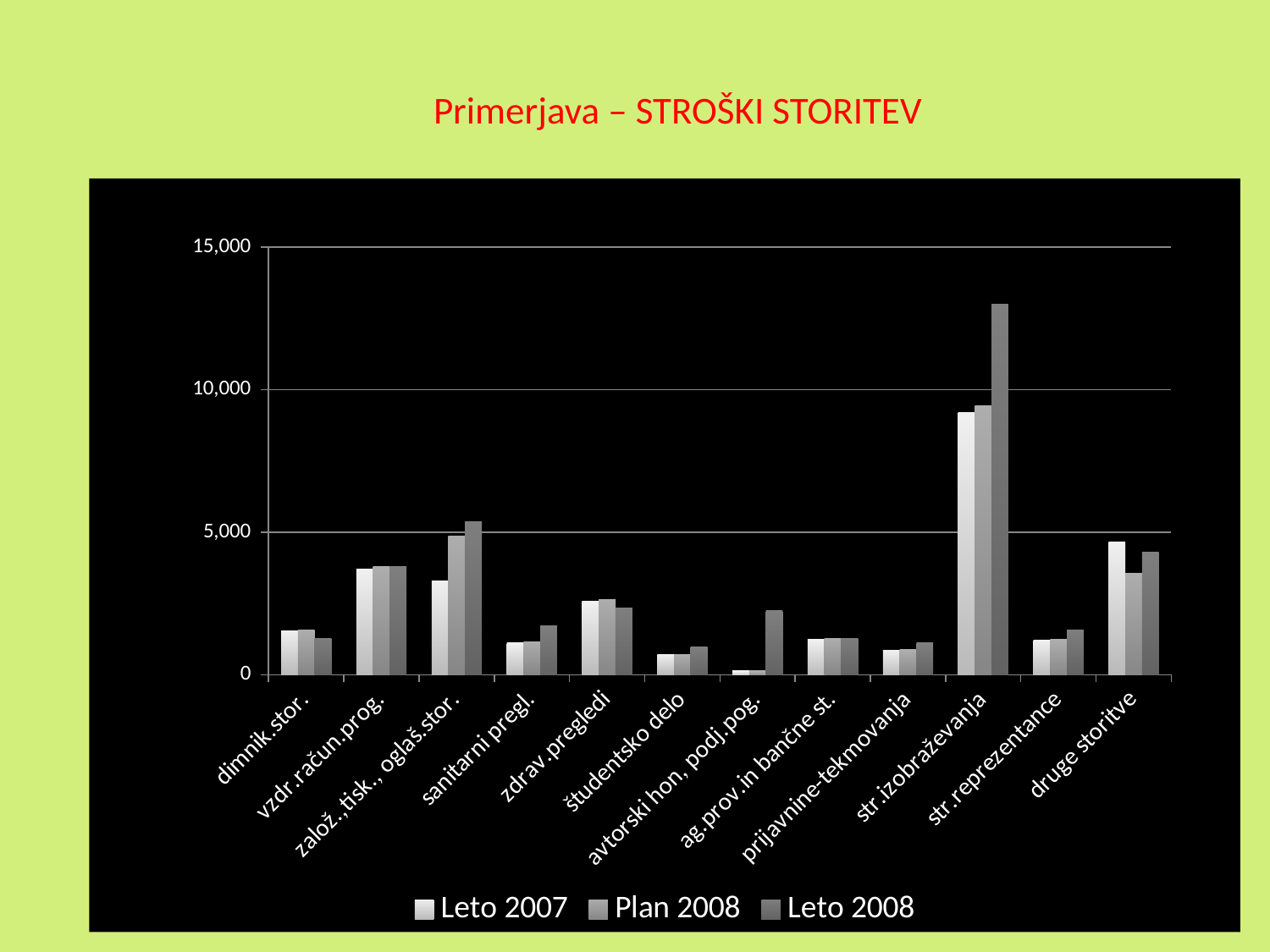

# Primerjava – STROŠKI STORITEV

### Chart

| Category | Leto 2007 | Plan 2008 | Leto 2008 |
|---|---|---|---|
| dimnik.stor. | 1528.48 | 1568.22 | 1281.38 |
| vzdr.račun.prog. | 3691.16 | 3787.13 | 3807.05 |
| založ.,tisk., oglaš.stor. | 3285.84 | 4871.27 | 5379.42 |
| sanitarni pregl. | 1114.19 | 1143.16 | 1715.53 |
| zdrav.pregledi | 2584.44 | 2651.64 | 2339.7 |
| študentsko delo | 702.46 | 720.72 | 968.07 |
| avtorski hon, podj.pog. | 133.85 | 137.33 | 2246.35 |
| ag.prov.in bančne st. | 1238.05 | 1270.24 | 1274.01 |
| prijavnine-tekmovanja | 857.63 | 879.93 | 1139.37 |
| str.izobraževanja | 9204.84 | 9444.17 | 13004.6 |
| str.reprezentance | 1224.52 | 1256.36 | 1571.43 |
| druge storitve | 4647.41 | 3568.24 | 4311.05 |